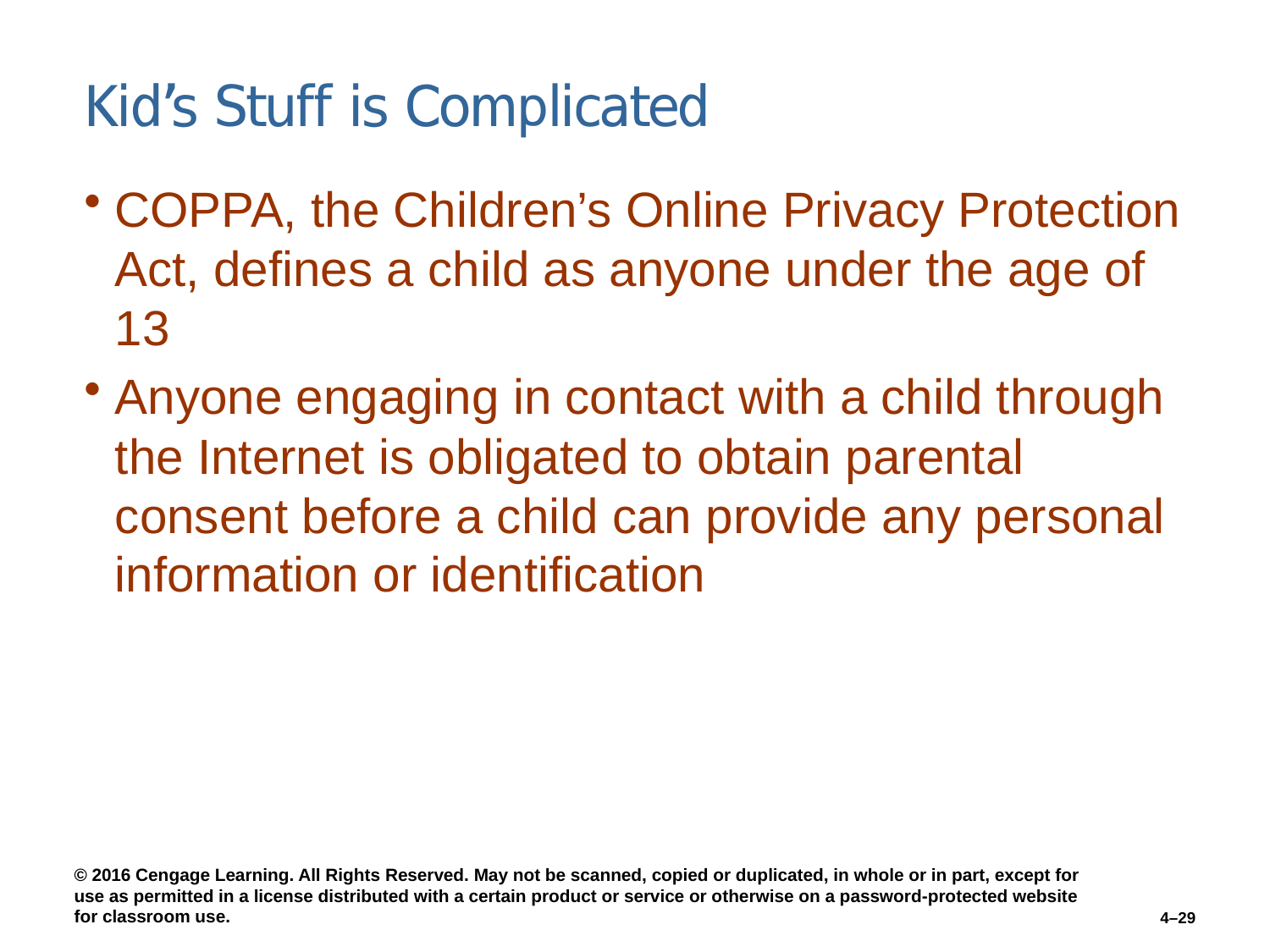

# Kid’s Stuff is Complicated
COPPA, the Children’s Online Privacy Protection Act, defines a child as anyone under the age of 13
Anyone engaging in contact with a child through the Internet is obligated to obtain parental consent before a child can provide any personal information or identification
4–29
© 2016 Cengage Learning. All Rights Reserved. May not be scanned, copied or duplicated, in whole or in part, except for use as permitted in a license distributed with a certain product or service or otherwise on a password-protected website for classroom use.